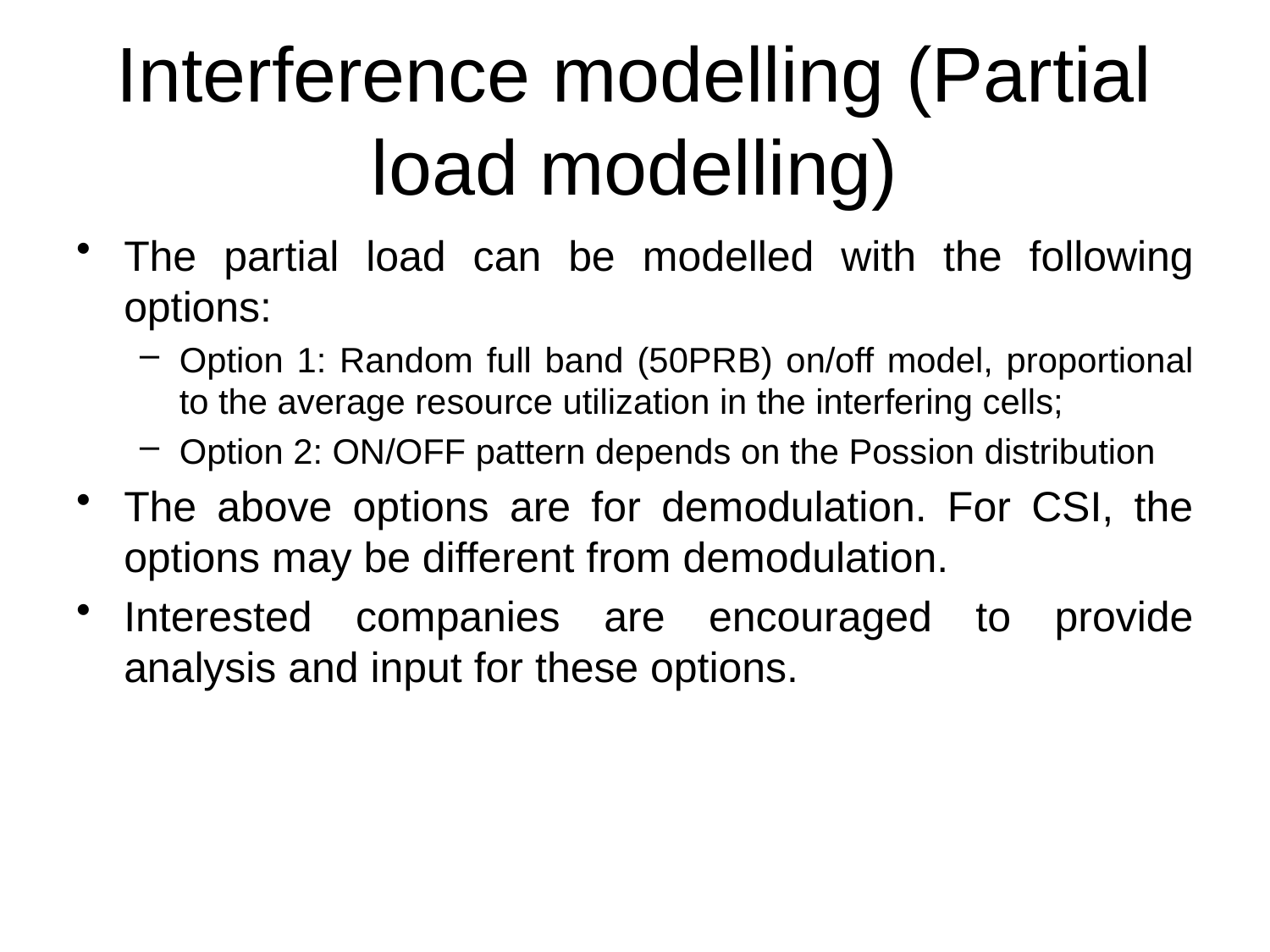

# Interference modelling (Partial load modelling)
The partial load can be modelled with the following options:
Option 1: Random full band (50PRB) on/off model, proportional to the average resource utilization in the interfering cells;
Option 2: ON/OFF pattern depends on the Possion distribution
The above options are for demodulation. For CSI, the options may be different from demodulation.
Interested companies are encouraged to provide analysis and input for these options.